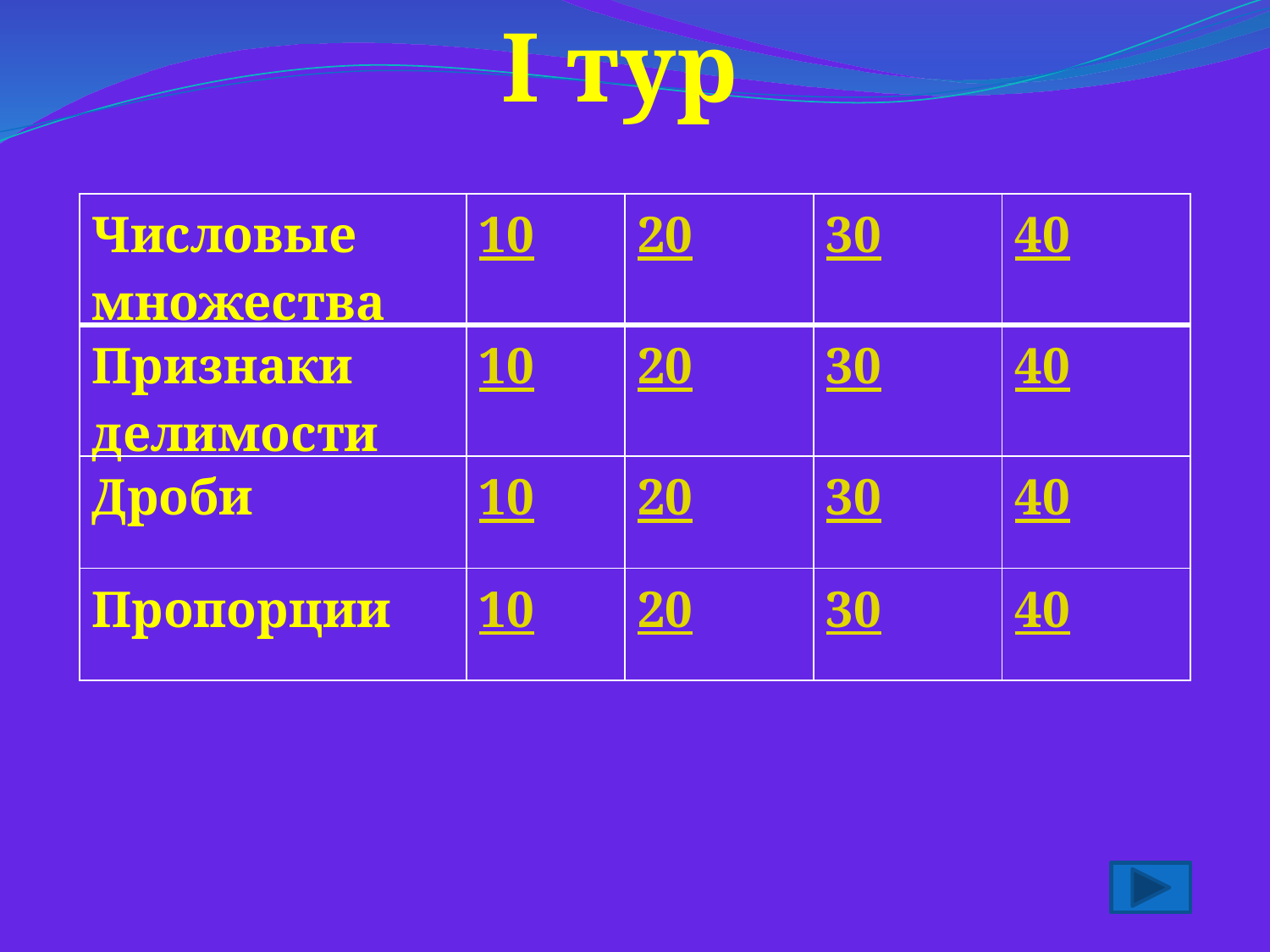

I тур
| Числовые множества | 10 | 20 | 30 | 40 |
| --- | --- | --- | --- | --- |
| Признаки делимости | 10 | 20 | 30 | 40 |
| Дроби | 10 | 20 | 30 | 40 |
| Пропорции | 10 | 20 | 30 | 40 |